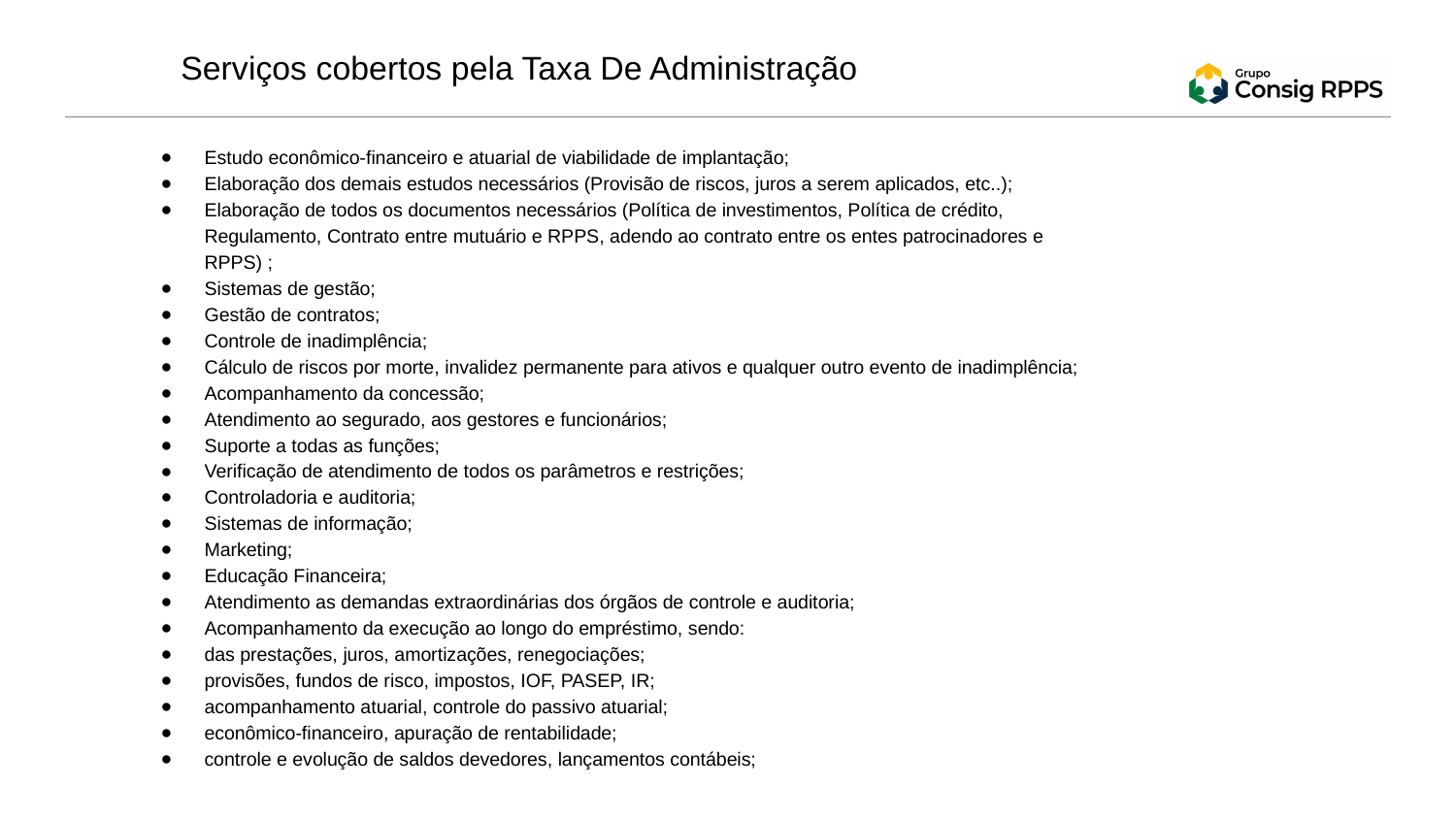

# Serviços cobertos pela Taxa De Administração
Estudo econômico-financeiro e atuarial de viabilidade de implantação;
Elaboração dos demais estudos necessários (Provisão de riscos, juros a serem aplicados, etc..);
Elaboração de todos os documentos necessários (Política de investimentos, Política de crédito, Regulamento, Contrato entre mutuário e RPPS, adendo ao contrato entre os entes patrocinadores e RPPS) ;
Sistemas de gestão;
Gestão de contratos;
Controle de inadimplência;
Cálculo de riscos por morte, invalidez permanente para ativos e qualquer outro evento de inadimplência;
Acompanhamento da concessão;
Atendimento ao segurado, aos gestores e funcionários;
Suporte a todas as funções;
Verificação de atendimento de todos os parâmetros e restrições;
Controladoria e auditoria;
Sistemas de informação;
Marketing;
Educação Financeira;
Atendimento as demandas extraordinárias dos órgãos de controle e auditoria;
Acompanhamento da execução ao longo do empréstimo, sendo:
das prestações, juros, amortizações, renegociações;
provisões, fundos de risco, impostos, IOF, PASEP, IR;
acompanhamento atuarial, controle do passivo atuarial;
econômico-financeiro, apuração de rentabilidade;
controle e evolução de saldos devedores, lançamentos contábeis;